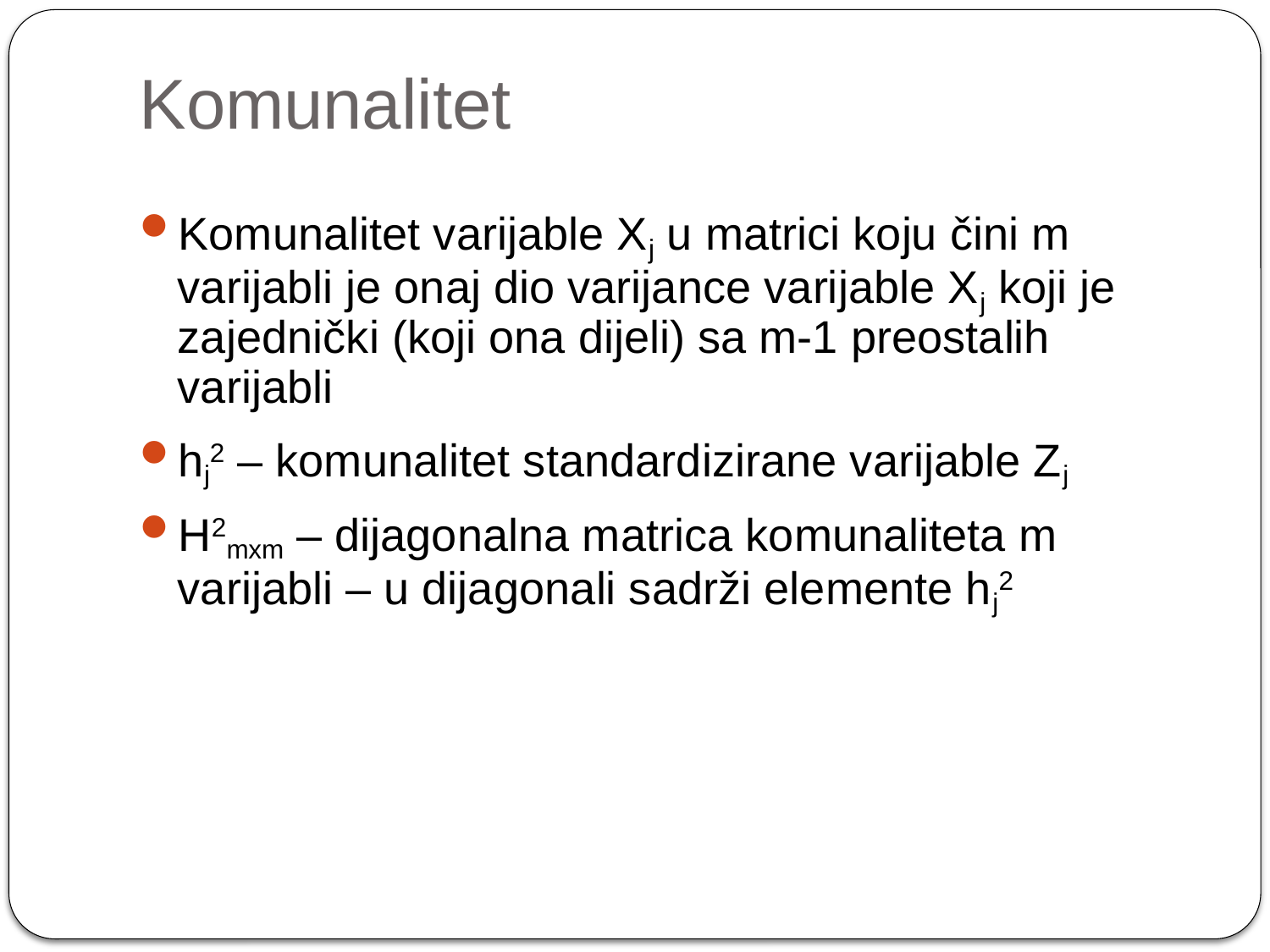

# Komunalitet
Komunalitet varijable Xj u matrici koju čini m varijabli je onaj dio varijance varijable Xj koji je zajednički (koji ona dijeli) sa m-1 preostalih varijabli
hj2 – komunalitet standardizirane varijable Zj
H2mxm – dijagonalna matrica komunaliteta m varijabli – u dijagonali sadrži elemente hj2